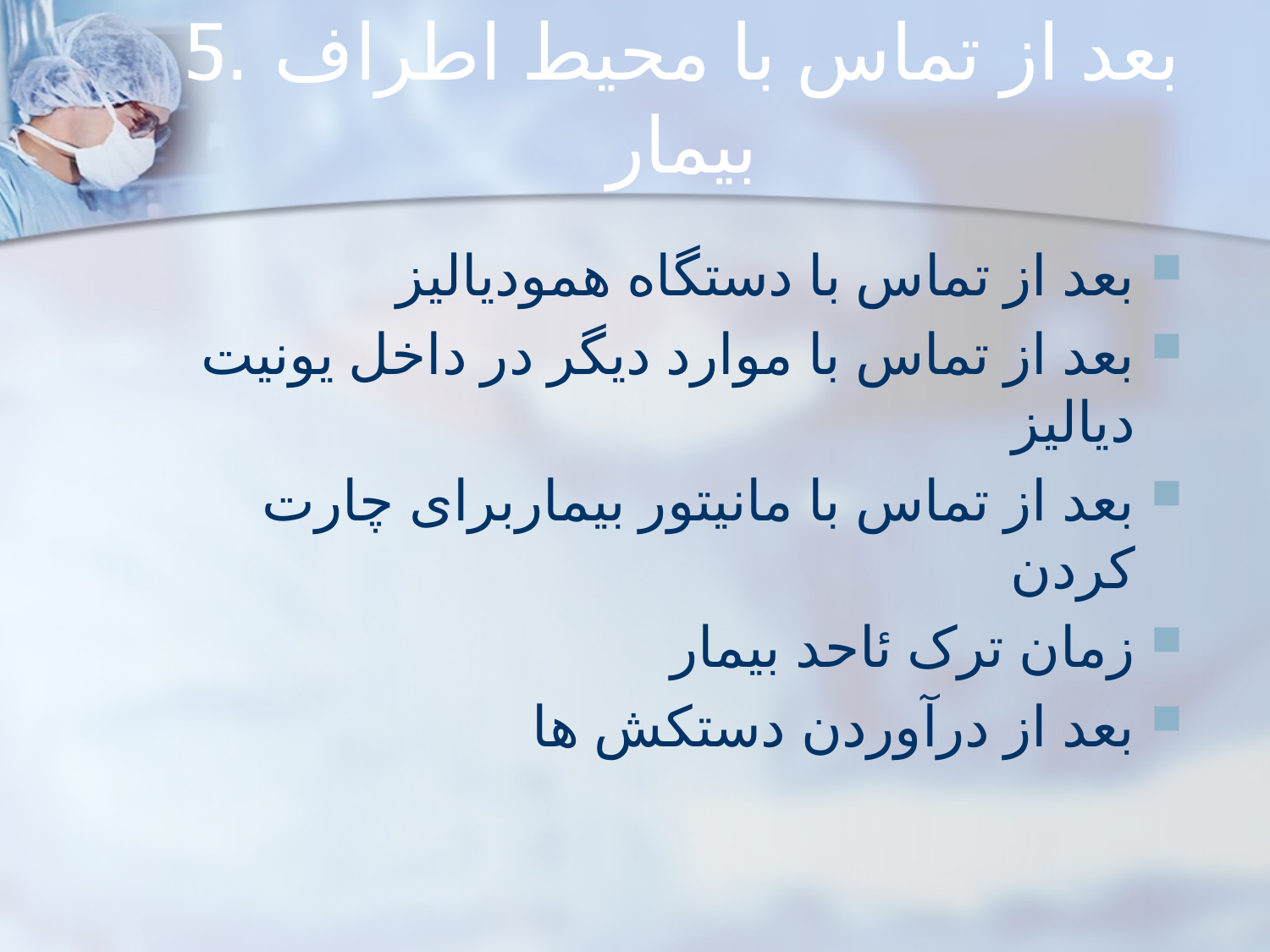

# 5. بعد از تماس با محیط اطراف بیمار
بعد از تماس با دستگاه همودیالیز
بعد از تماس با موارد دیگر در داخل یونیت دیالیز
بعد از تماس با مانیتور بیماربرای چارت کردن
زمان ترک ئاحد بیمار
بعد از درآوردن دستکش ها